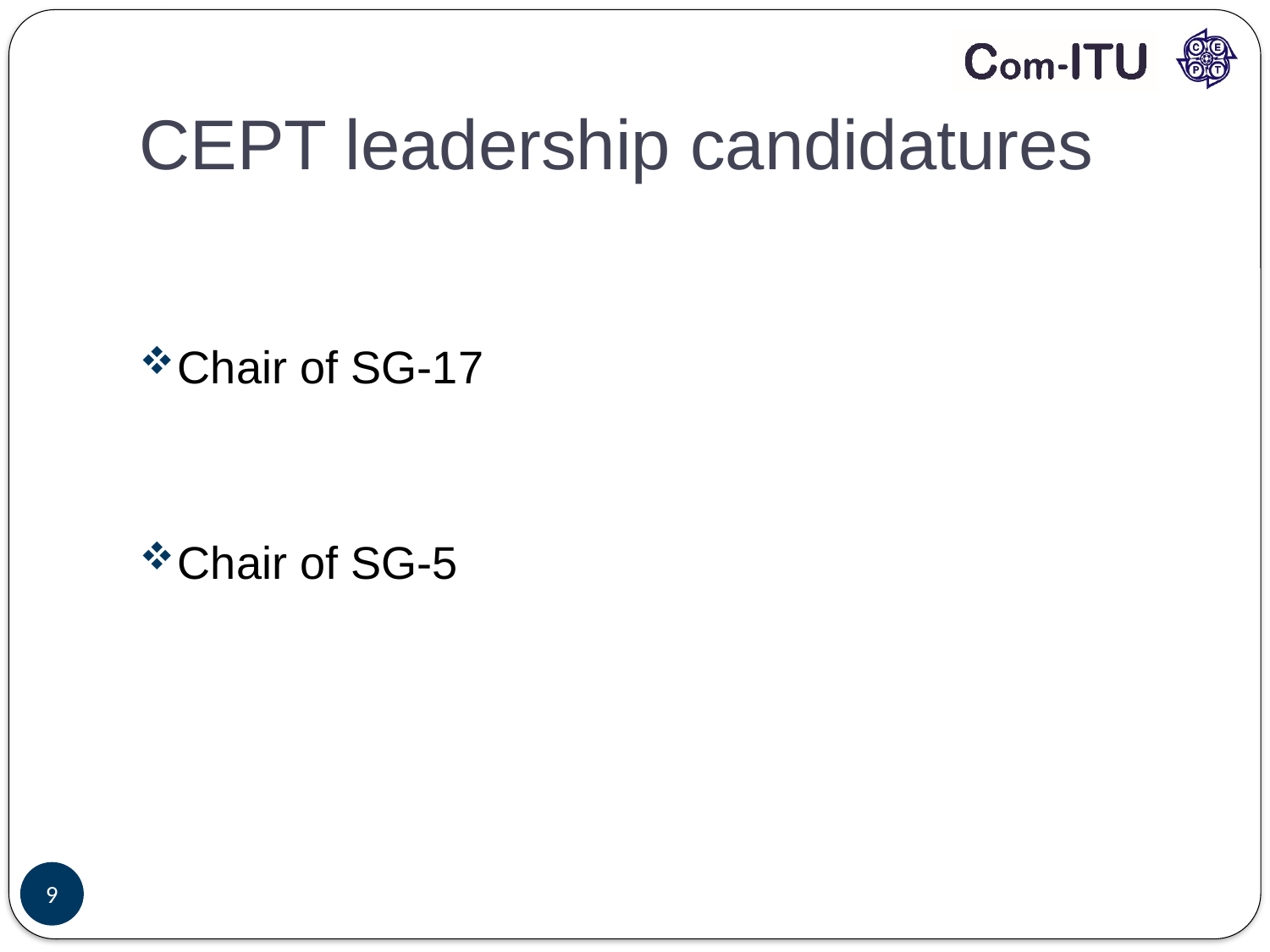

# CEPT leadership candidatures

Chair of SG-17

Chair of SG-5

9